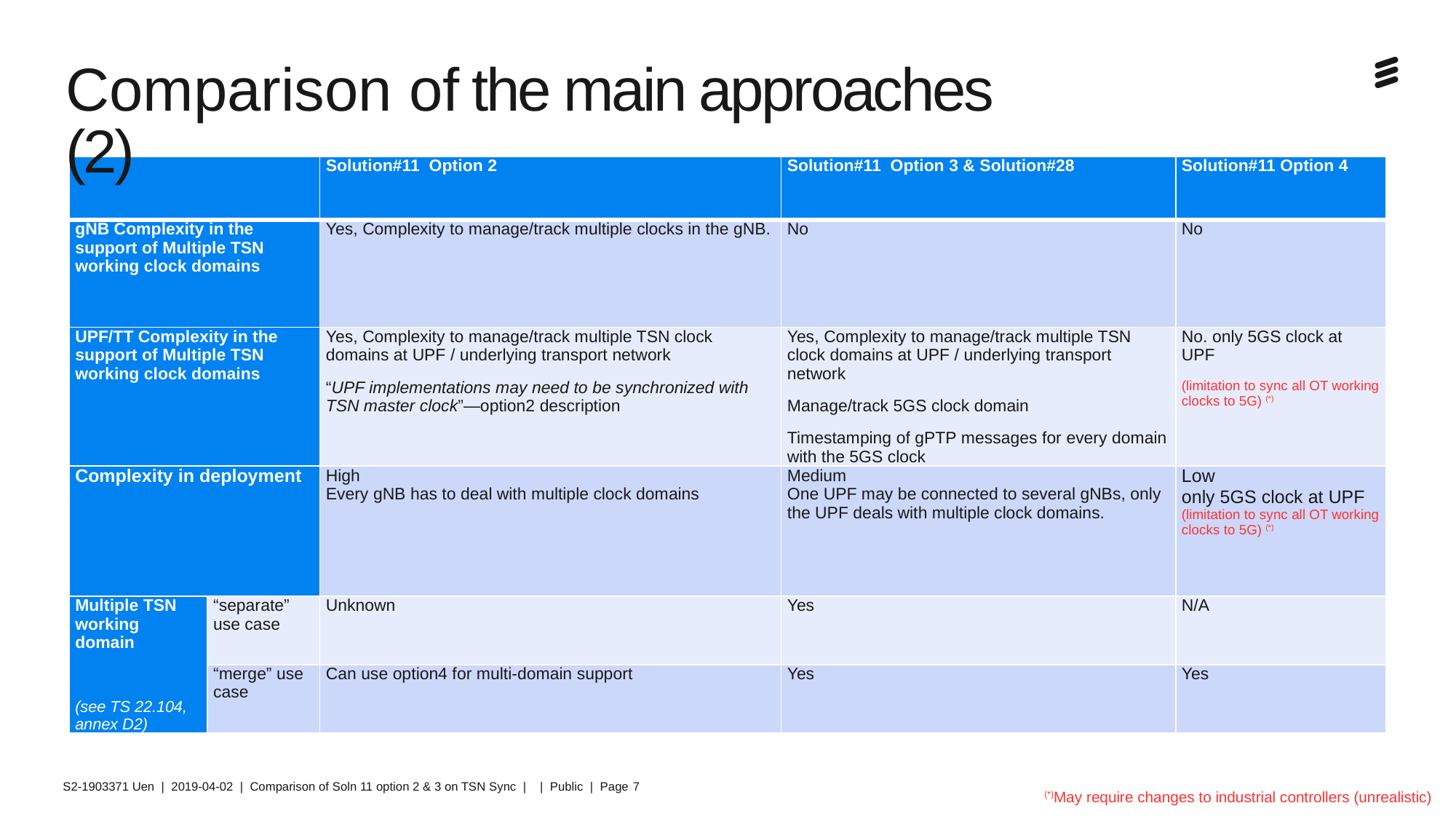

# Comparison of the main approaches (2)
|  |  | Solution#11 Option 2 | Solution#11 Option 3 & Solution#28 | Solution#11 Option 4 |
| --- | --- | --- | --- | --- |
| gNB Complexity in the support of Multiple TSN working clock domains |  | Yes, Complexity to manage/track multiple clocks in the gNB. | No | No |
| UPF/TT Complexity in the support of Multiple TSN working clock domains |  | Yes, Complexity to manage/track multiple TSN clock domains at UPF / underlying transport network “UPF implementations may need to be synchronized with TSN master clock”—option2 description | Yes, Complexity to manage/track multiple TSN clock domains at UPF / underlying transport network Manage/track 5GS clock domain Timestamping of gPTP messages for every domain with the 5GS clock | No. only 5GS clock at UPF (limitation to sync all OT working clocks to 5G) (\*) |
| Complexity in deployment |  | High Every gNB has to deal with multiple clock domains | Medium One UPF may be connected to several gNBs, only the UPF deals with multiple clock domains. | Low only 5GS clock at UPF (limitation to sync all OT working clocks to 5G) (\*) |
| Multiple TSN working domain (see TS 22.104, annex D2) | “separate” use case | Unknown | Yes | N/A |
|  | “merge” use case | Can use option4 for multi-domain support | Yes | Yes |
(*)May require changes to industrial controllers (unrealistic)